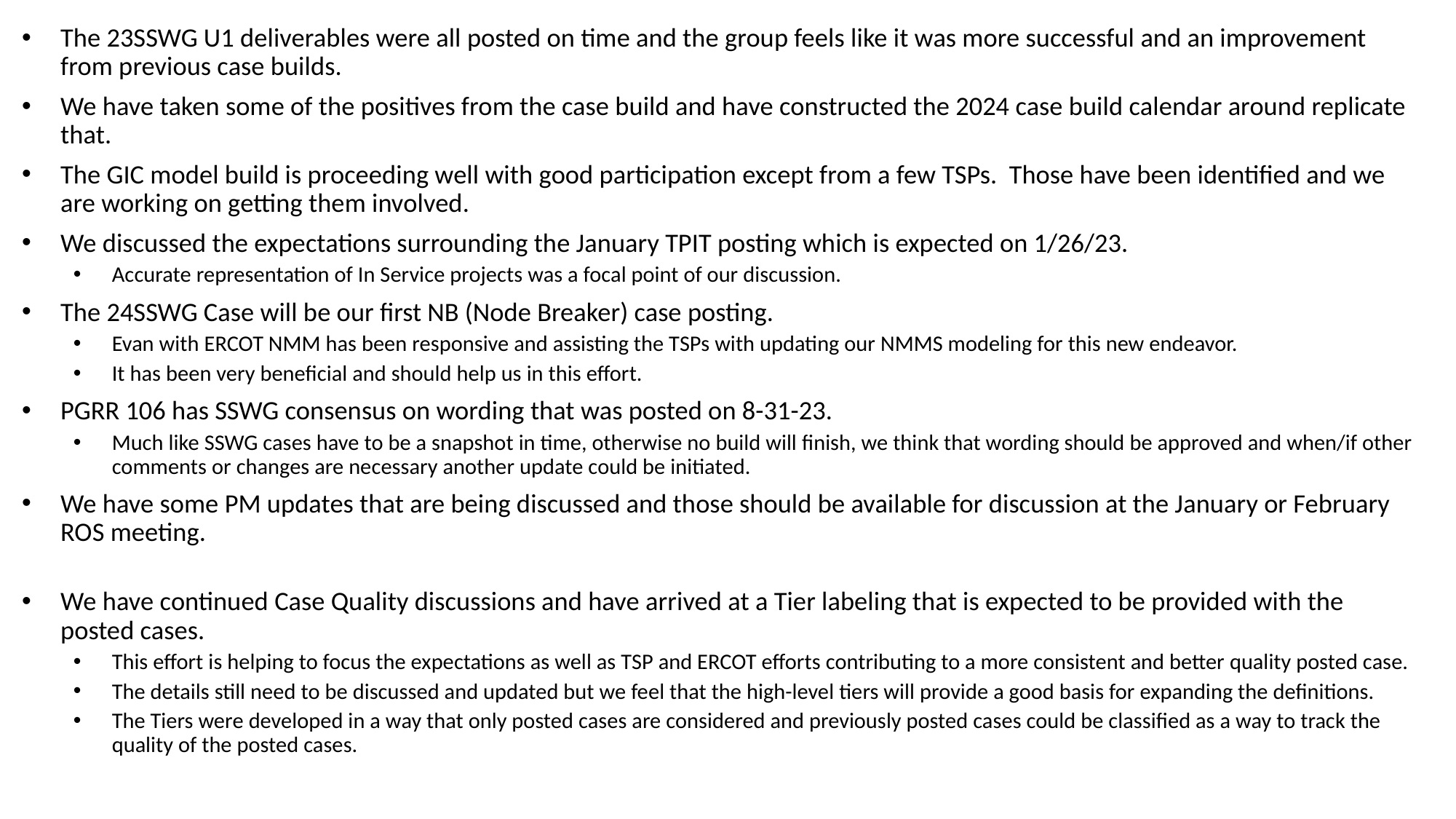

The 23SSWG U1 deliverables were all posted on time and the group feels like it was more successful and an improvement from previous case builds.
We have taken some of the positives from the case build and have constructed the 2024 case build calendar around replicate that.
The GIC model build is proceeding well with good participation except from a few TSPs.  Those have been identified and we are working on getting them involved.
We discussed the expectations surrounding the January TPIT posting which is expected on 1/26/23.
Accurate representation of In Service projects was a focal point of our discussion.
The 24SSWG Case will be our first NB (Node Breaker) case posting.
Evan with ERCOT NMM has been responsive and assisting the TSPs with updating our NMMS modeling for this new endeavor.
It has been very beneficial and should help us in this effort.
PGRR 106 has SSWG consensus on wording that was posted on 8-31-23.
Much like SSWG cases have to be a snapshot in time, otherwise no build will finish, we think that wording should be approved and when/if other comments or changes are necessary another update could be initiated.
We have some PM updates that are being discussed and those should be available for discussion at the January or February ROS meeting.

We have continued Case Quality discussions and have arrived at a Tier labeling that is expected to be provided with the posted cases.
This effort is helping to focus the expectations as well as TSP and ERCOT efforts contributing to a more consistent and better quality posted case.
The details still need to be discussed and updated but we feel that the high-level tiers will provide a good basis for expanding the definitions.
The Tiers were developed in a way that only posted cases are considered and previously posted cases could be classified as a way to track the quality of the posted cases.